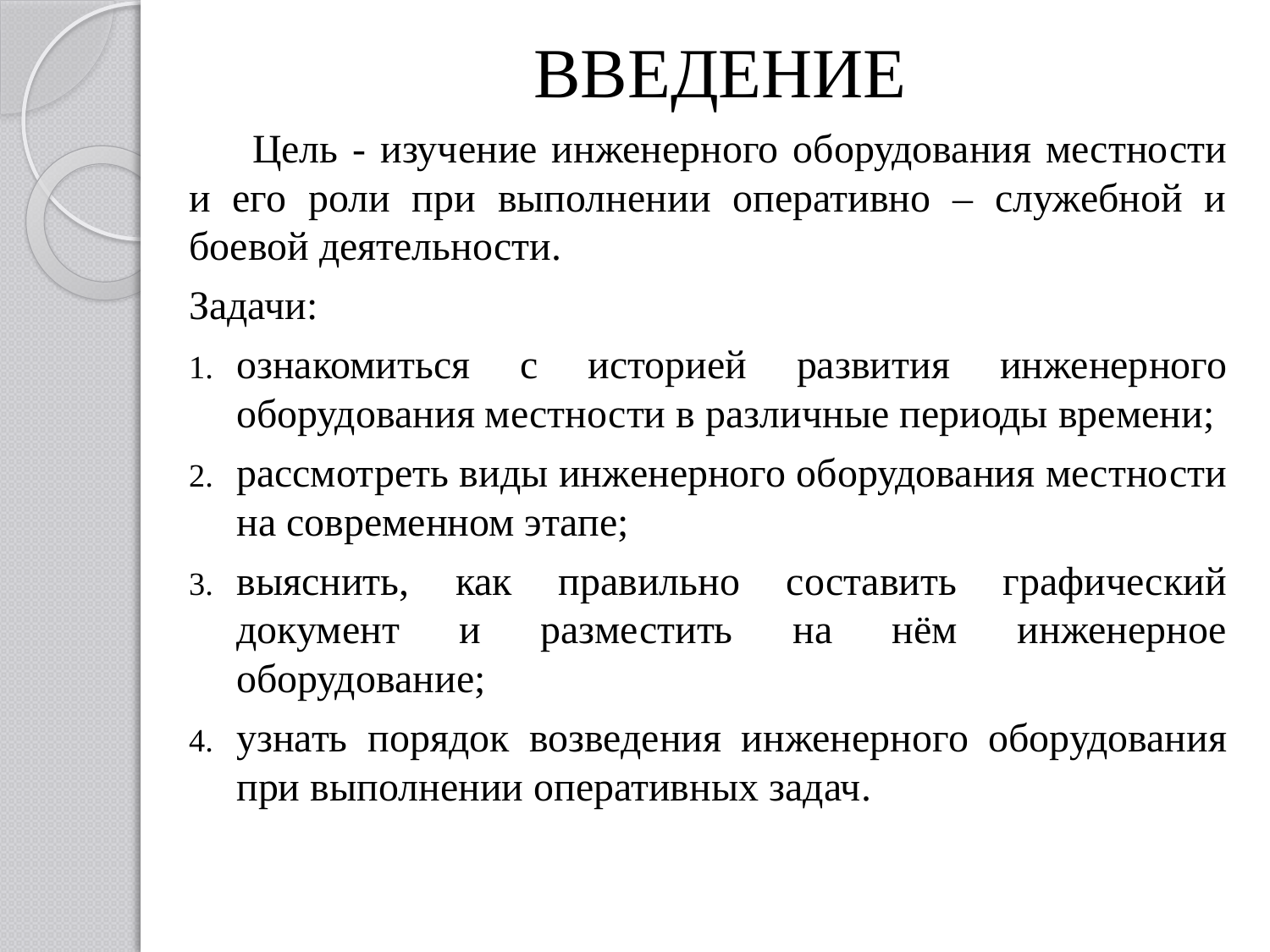

# ВВЕДЕНИЕ
Цель - изучение инженерного оборудования местности и его роли при выполнении оперативно – служебной и боевой деятельности.
Задачи:
ознакомиться с историей развития инженерного оборудования местности в различные периоды времени;
рассмотреть виды инженерного оборудования местности на современном этапе;
выяснить, как правильно составить графический документ и разместить на нём инженерное оборудование;
узнать порядок возведения инженерного оборудования при выполнении оперативных задач.